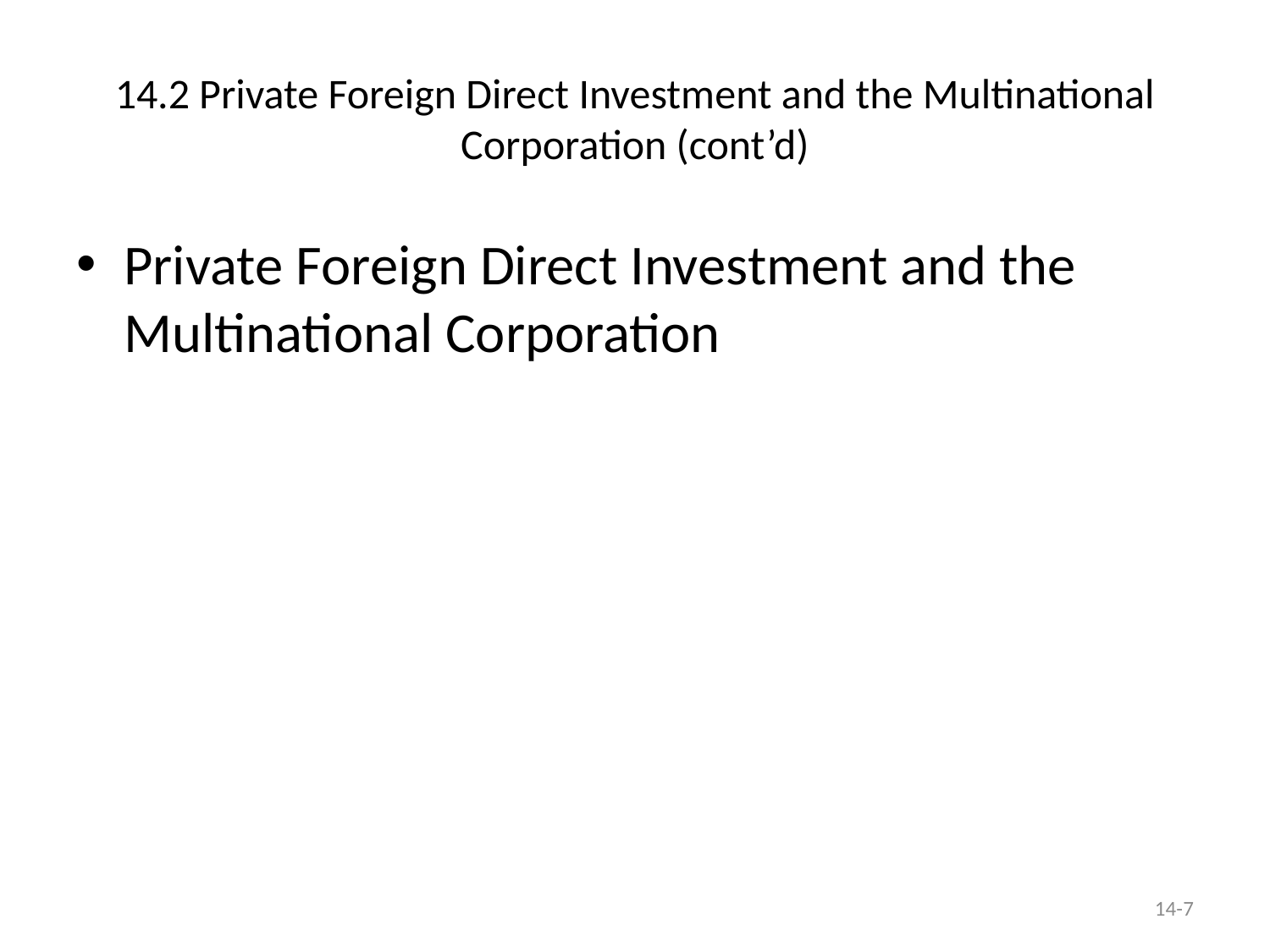

# 14.2 Private Foreign Direct Investment and the Multinational Corporation (cont’d)
Private Foreign Direct Investment and the Multinational Corporation

14-7